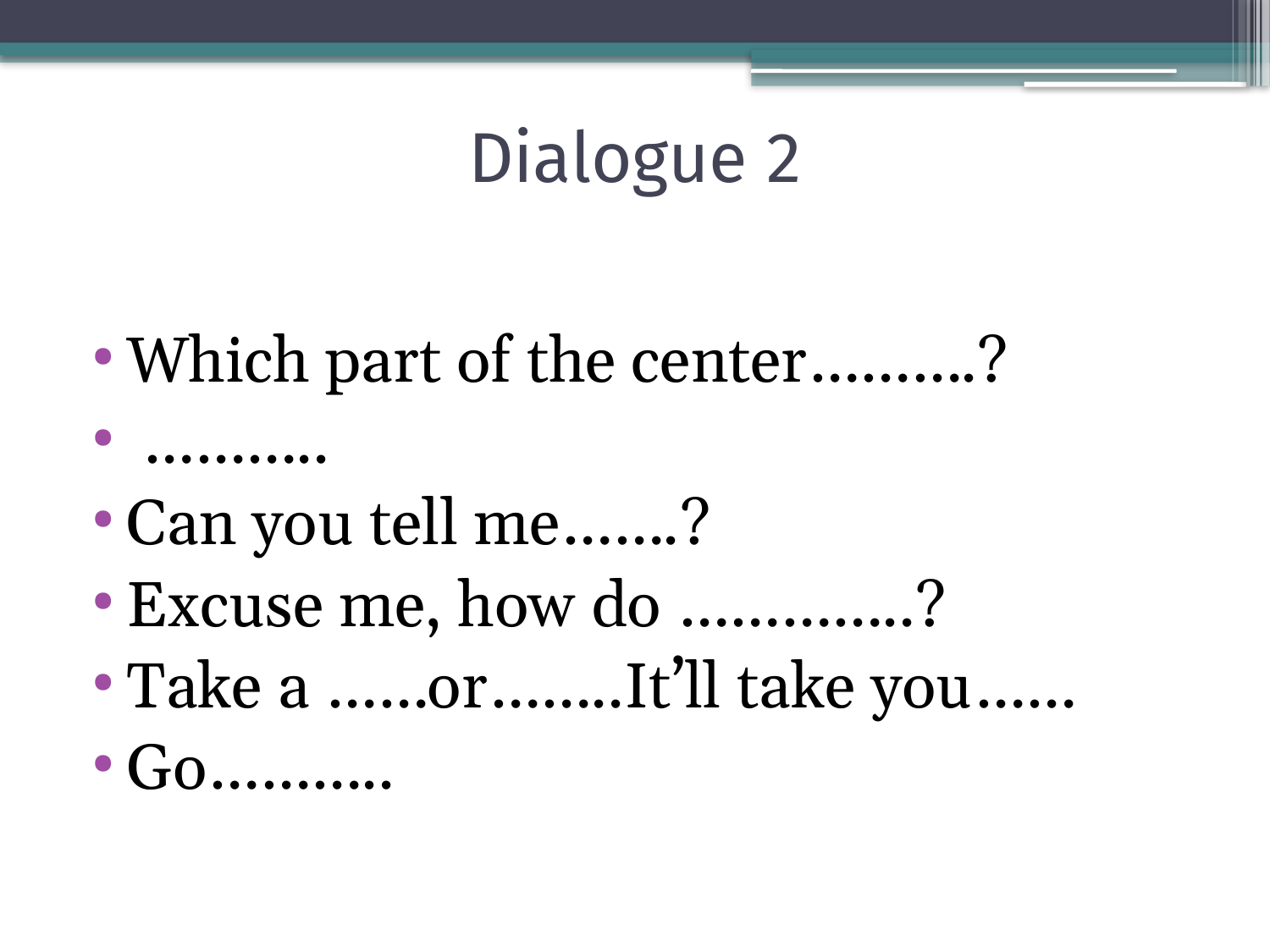

# Dialogue 2
Which part of the center……….?
 ………..
Can you tell me…….?
Excuse me, how do …………..?
Take a ……or……..It’ll take you……
Go………..